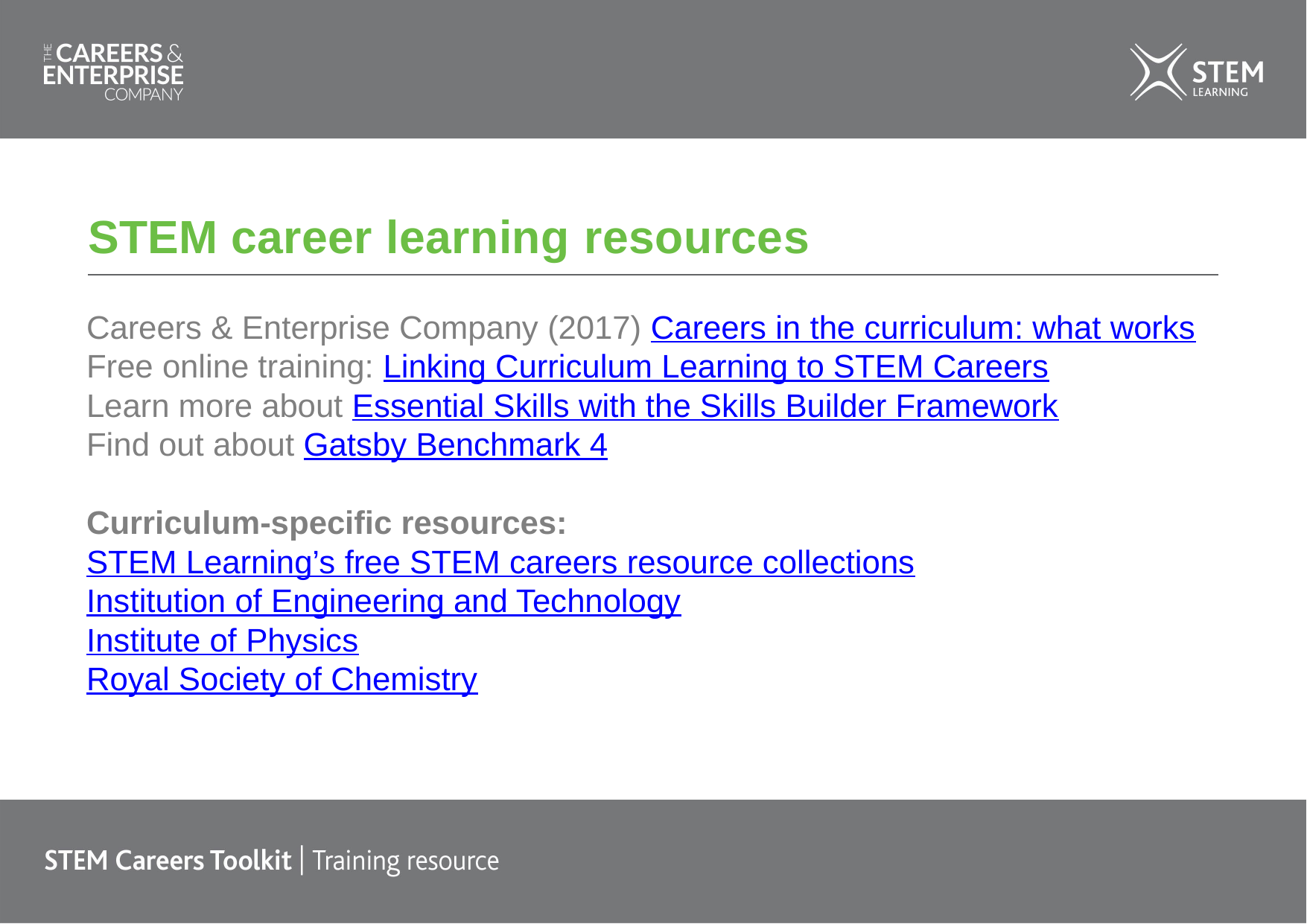

STEM career learning resources

Careers & Enterprise Company (2017) Careers in the curriculum: what works
Free online training: Linking Curriculum Learning to STEM Careers
Learn more about Essential Skills with the Skills Builder Framework
Find out about Gatsby Benchmark 4

Curriculum-specific resources:
STEM Learning’s free STEM careers resource collections
Institution of Engineering and Technology
Institute of Physics
Royal Society of Chemistry